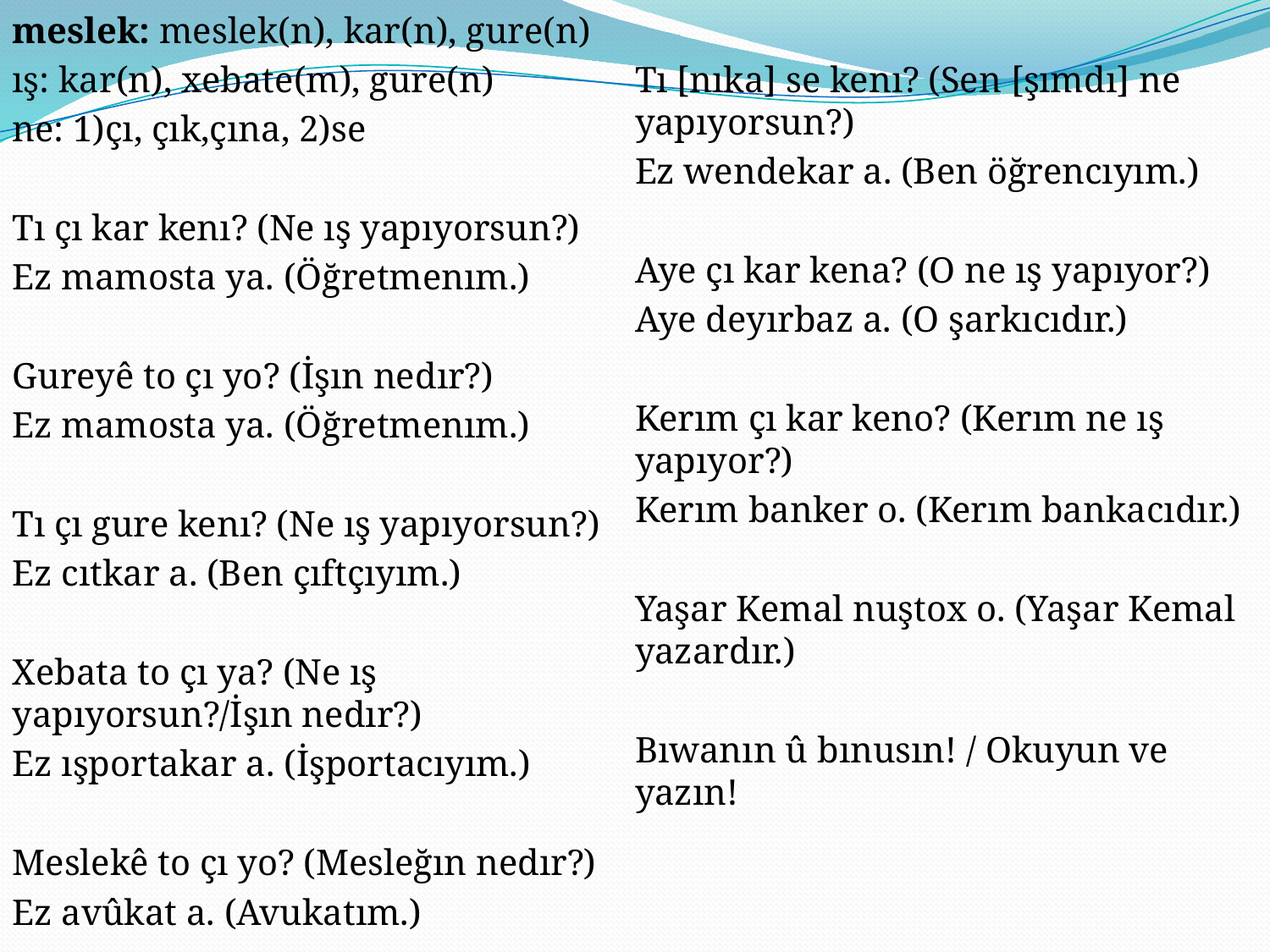

meslek: meslek(n), kar(n), gure(n)
ış: kar(n), xebate(m), gure(n)
ne: 1)çı, çık,çına, 2)se

Tı çı kar kenı? (Ne ış yapıyorsun?)
Ez mamosta ya. (Öğretmenım.)

Gureyê to çı yo? (İşın nedır?)
Ez mamosta ya. (Öğretmenım.)

Tı çı gure kenı? (Ne ış yapıyorsun?)
Ez cıtkar a. (Ben çıftçıyım.)

Xebata to çı ya? (Ne ış yapıyorsun?/İşın nedır?)
Ez ışportakar a. (İşportacıyım.)

Meslekê to çı yo? (Mesleğın nedır?)
Ez avûkat a. (Avukatım.)

Tı [nıka] se kenı? (Sen [şımdı] ne yapıyorsun?)
Ez wendekar a. (Ben öğrencıyım.)

Aye çı kar kena? (O ne ış yapıyor?)
Aye deyırbaz a. (O şarkıcıdır.)

Kerım çı kar keno? (Kerım ne ış yapıyor?)
Kerım banker o. (Kerım bankacıdır.)

Yaşar Kemal nuştox o. (Yaşar Kemal yazardır.)

Bıwanın û bınusın! / Okuyun ve yazın!